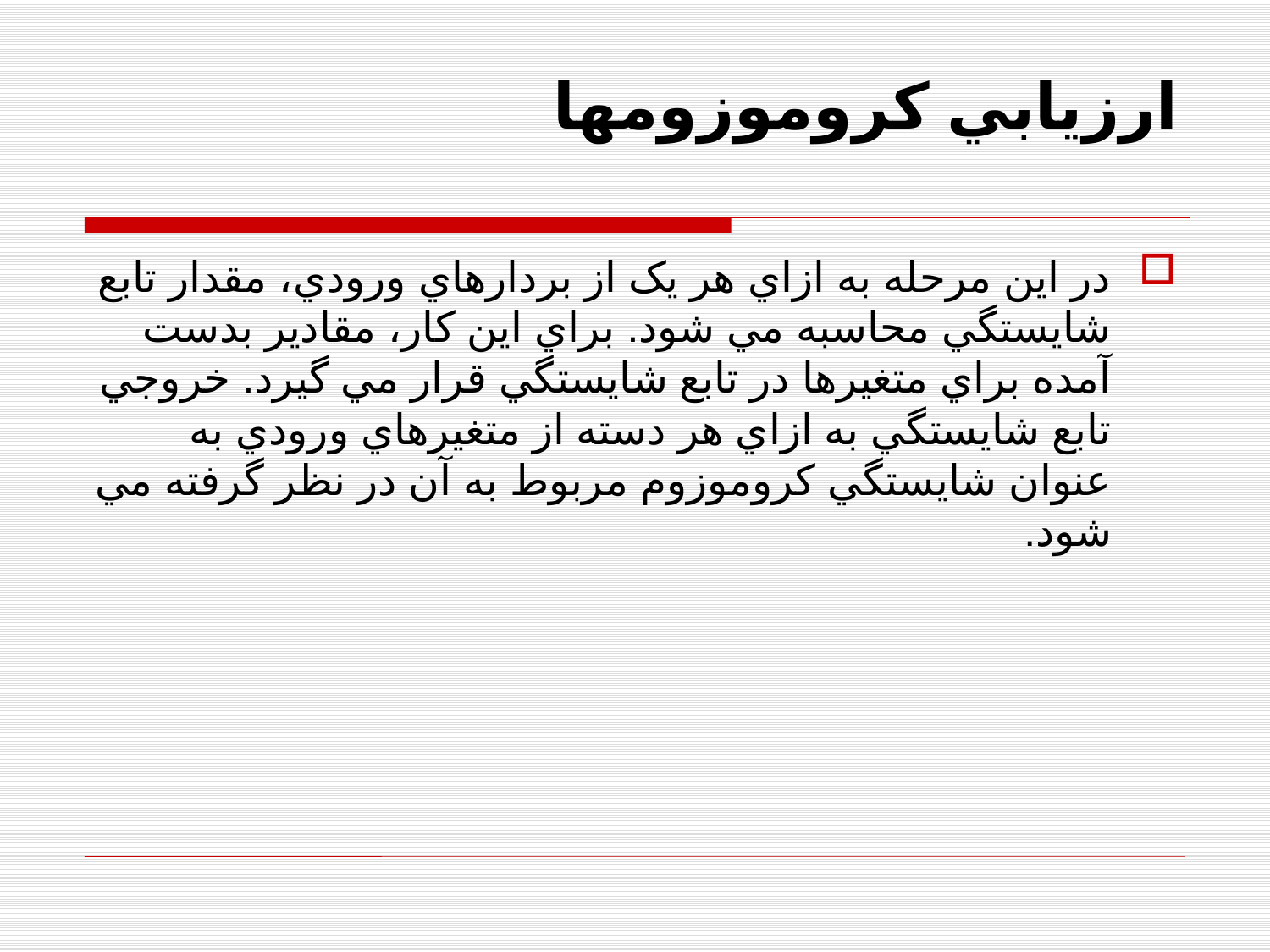

# ارزيابي کروموزومها

در اين مرحله به ازاي هر يک از بردارهاي ورودي، مقدار تابع شايستگي محاسبه مي شود. براي اين کار، مقادير بدست آمده براي متغيرها در تابع شايستگي قرار مي گيرد. خروجي تابع شايستگي به ازاي هر دسته از متغيرهاي ورودي به عنوان شايستگي کروموزوم مربوط به آن در نظر گرفته مي شود.